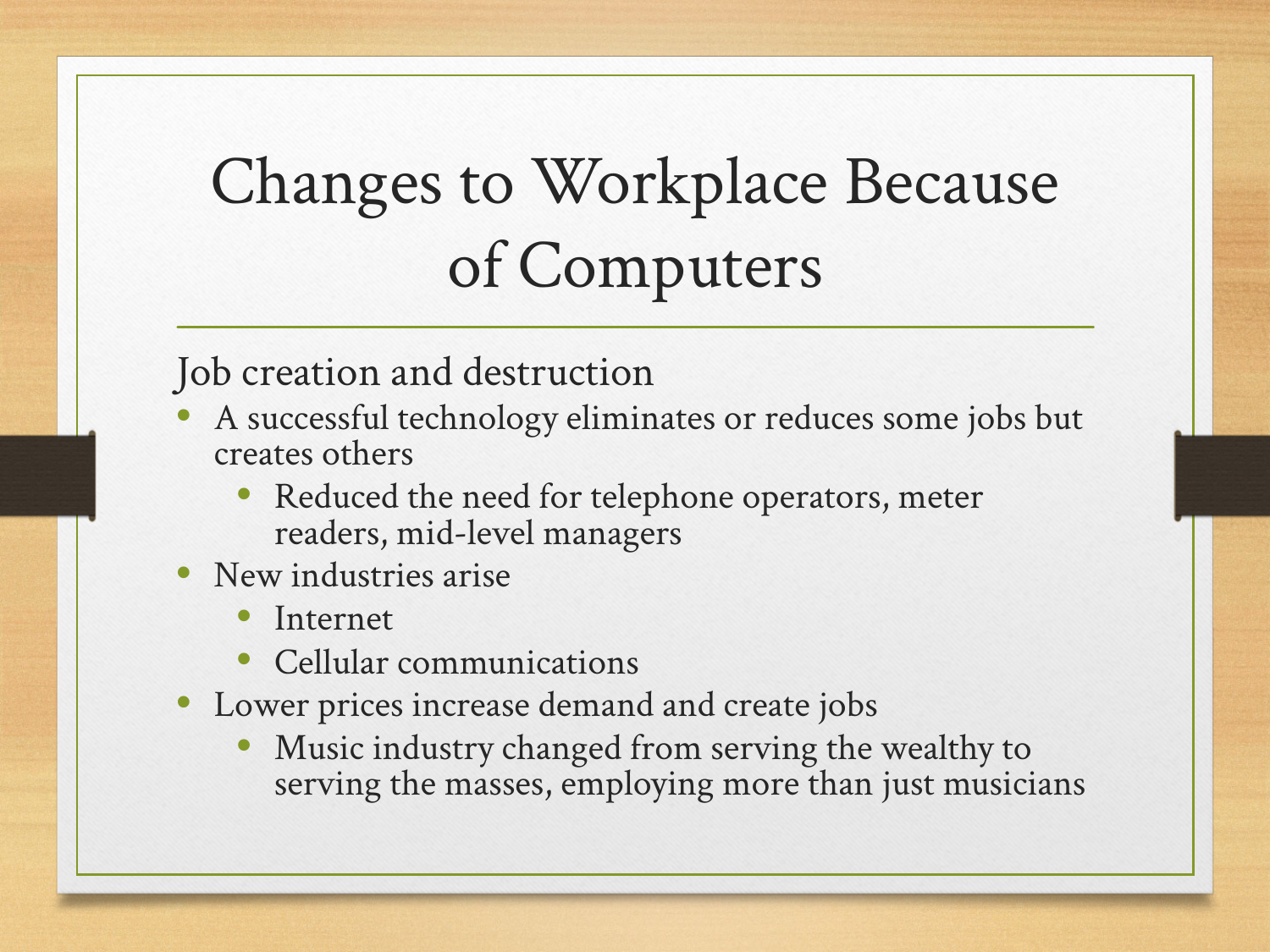

# Changes to Workplace Because of Computers
Job creation and destruction
A successful technology eliminates or reduces some jobs but creates others
Reduced the need for telephone operators, meter readers, mid-level managers
New industries arise
Internet
Cellular communications
Lower prices increase demand and create jobs
Music industry changed from serving the wealthy to serving the masses, employing more than just musicians